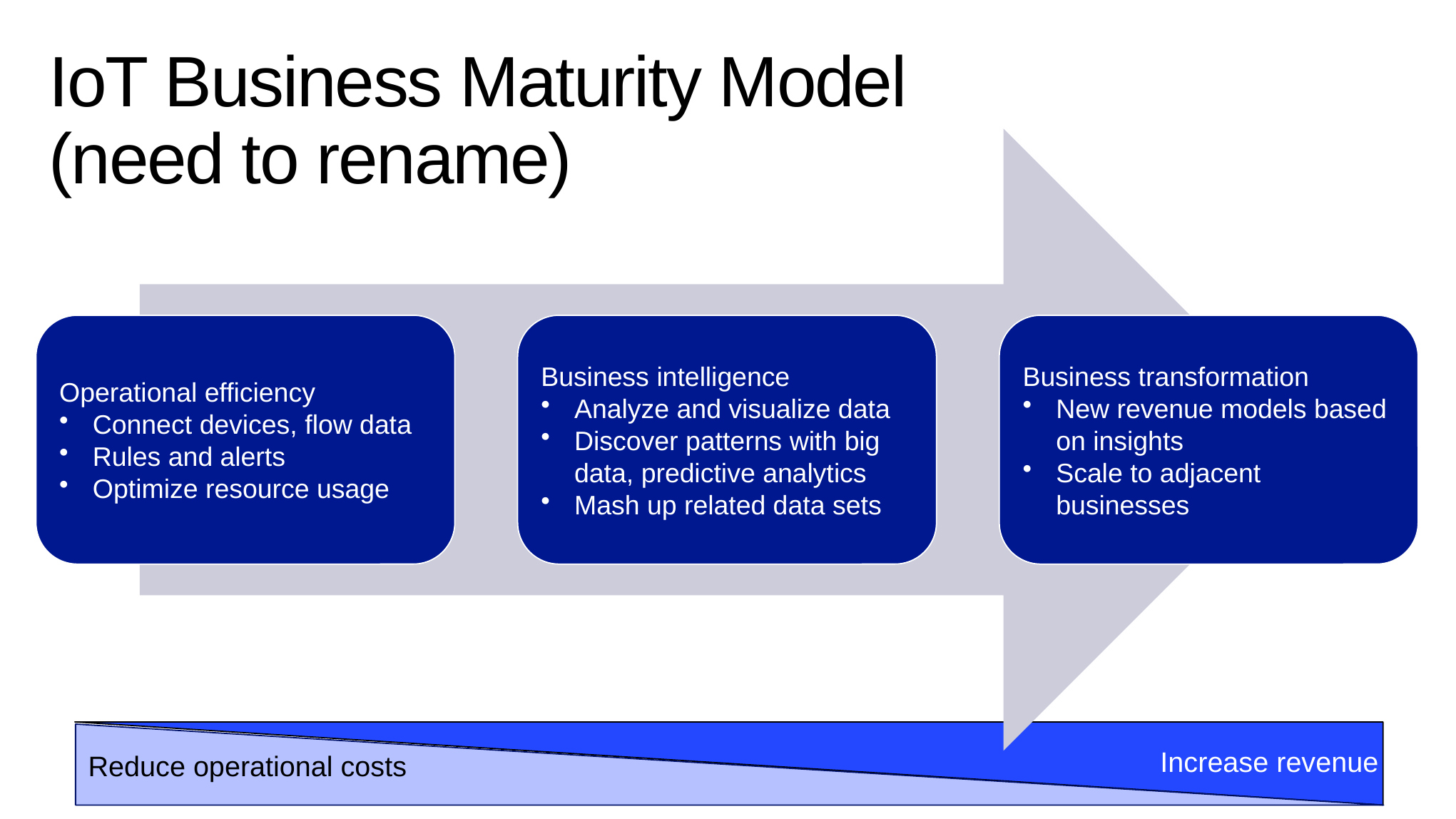

# IoT Business Maturity Model (need to rename)
Operational efficiency
Connect devices, flow data
Rules and alerts
Optimize resource usage
Business intelligence
Analyze and visualize data
Discover patterns with big data, predictive analytics
Mash up related data sets
Business transformation
New revenue models based on insights
Scale to adjacent businesses

Increase revenue
Reduce operational costs